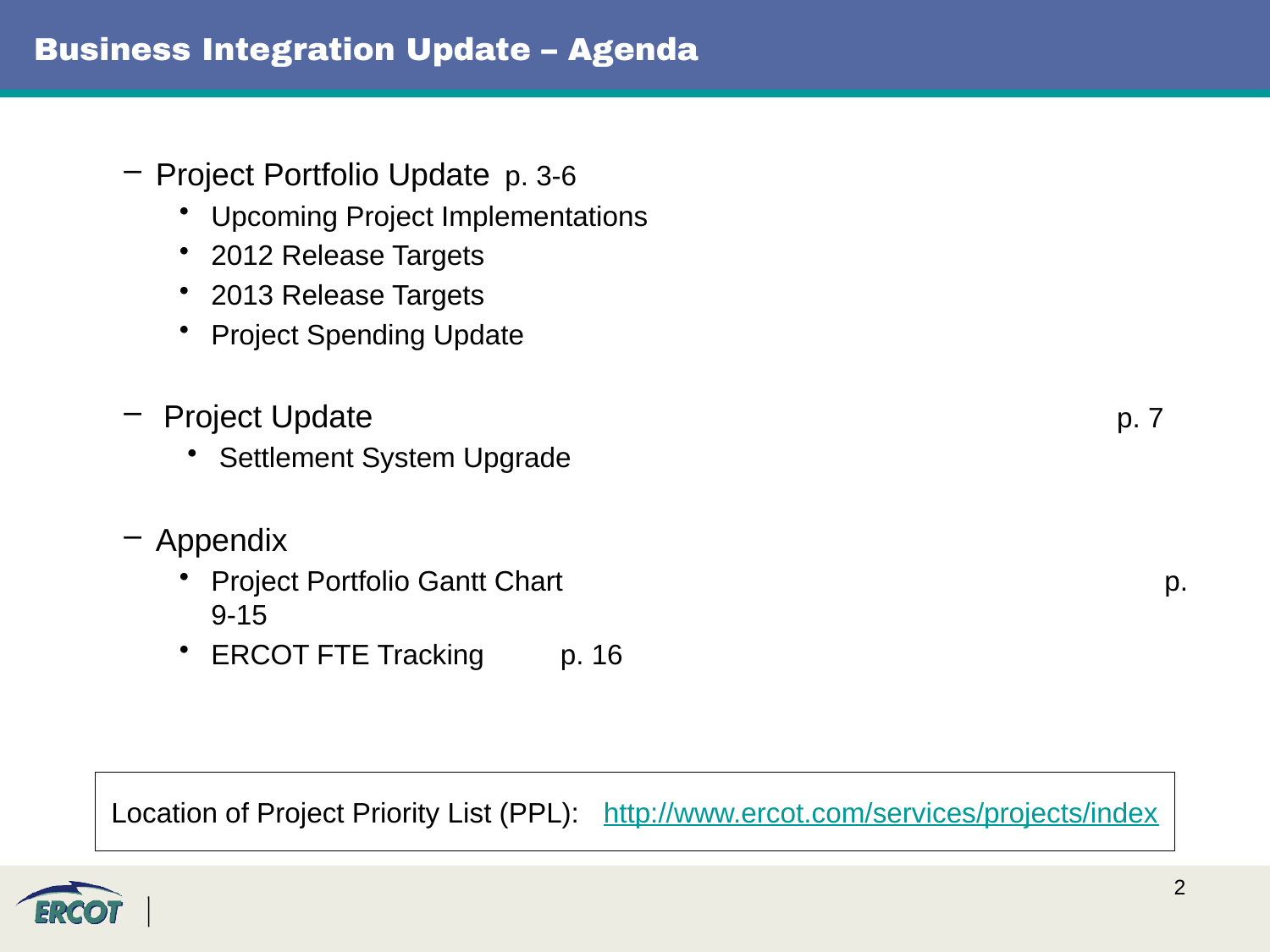

# Business Integration Update – Agenda
Project Portfolio Update	p. 3-6
Upcoming Project Implementations
2012 Release Targets
2013 Release Targets
Project Spending Update

Project Update		p. 7
Settlement System Upgrade

Appendix
Project Portfolio Gantt Chart	p. 9-15
ERCOT FTE Tracking	p. 16

Location of Project Priority List (PPL):   http://www.ercot.com/services/projects/index